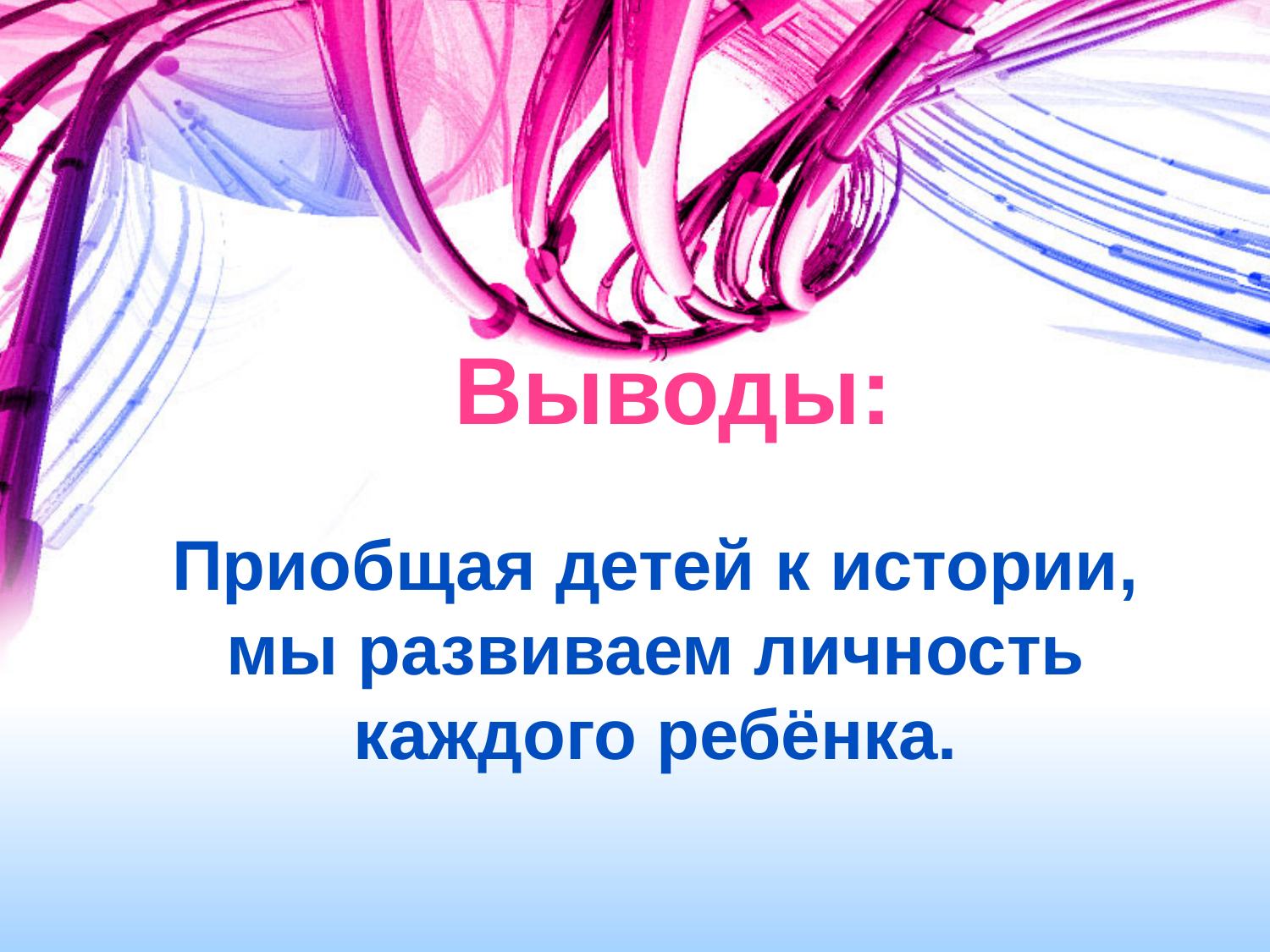

# Выводы: Приобщая детей к истории, мы развиваем личность каждого ребёнка.